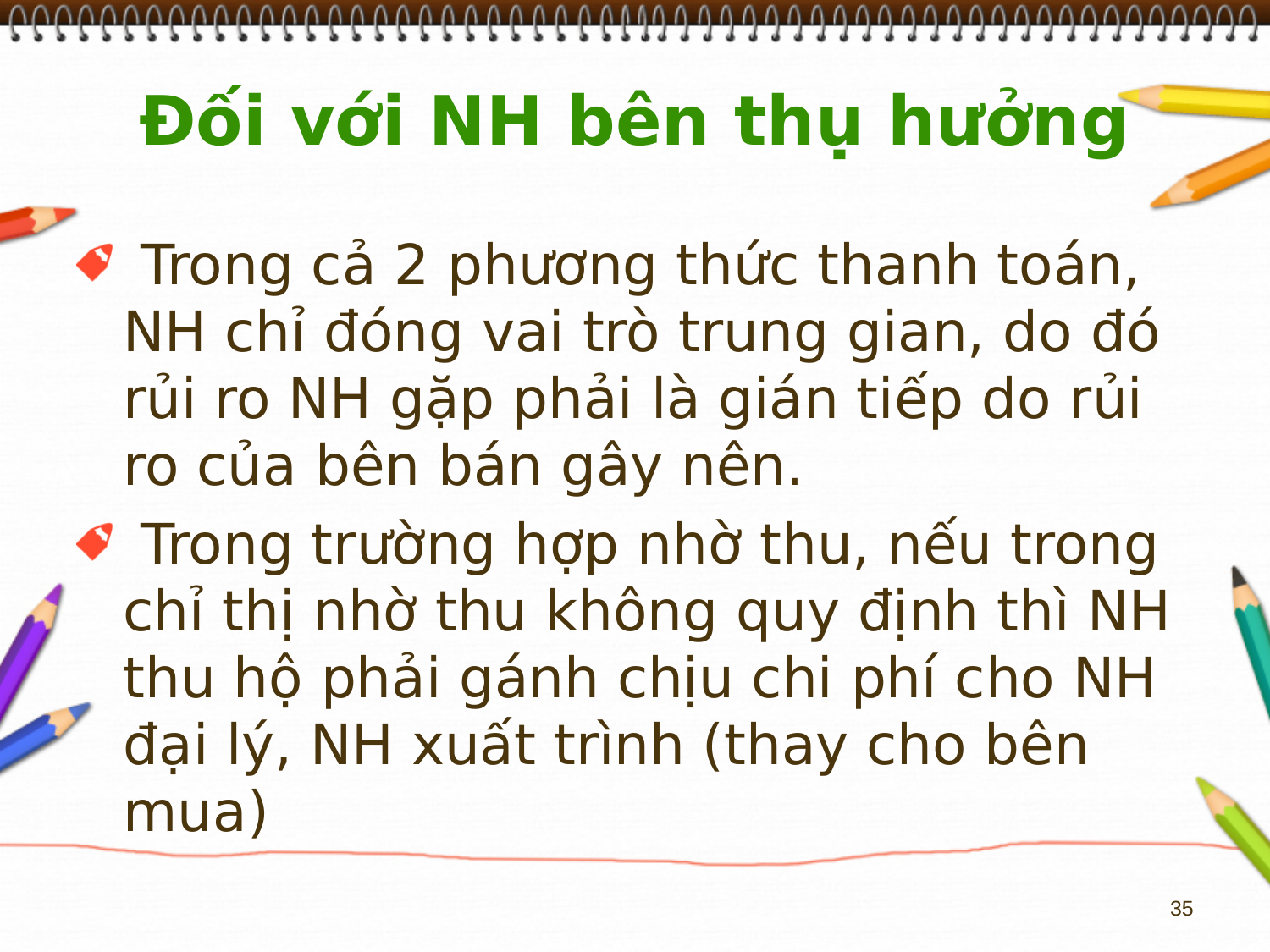

# Đối với NH bên thụ hưởng
 Trong cả 2 phương thức thanh toán, NH chỉ đóng vai trò trung gian, do đó rủi ro NH gặp phải là gián tiếp do rủi ro của bên bán gây nên.
 Trong trường hợp nhờ thu, nếu trong chỉ thị nhờ thu không quy định thì NH thu hộ phải gánh chịu chi phí cho NH đại lý, NH xuất trình (thay cho bên mua)
35